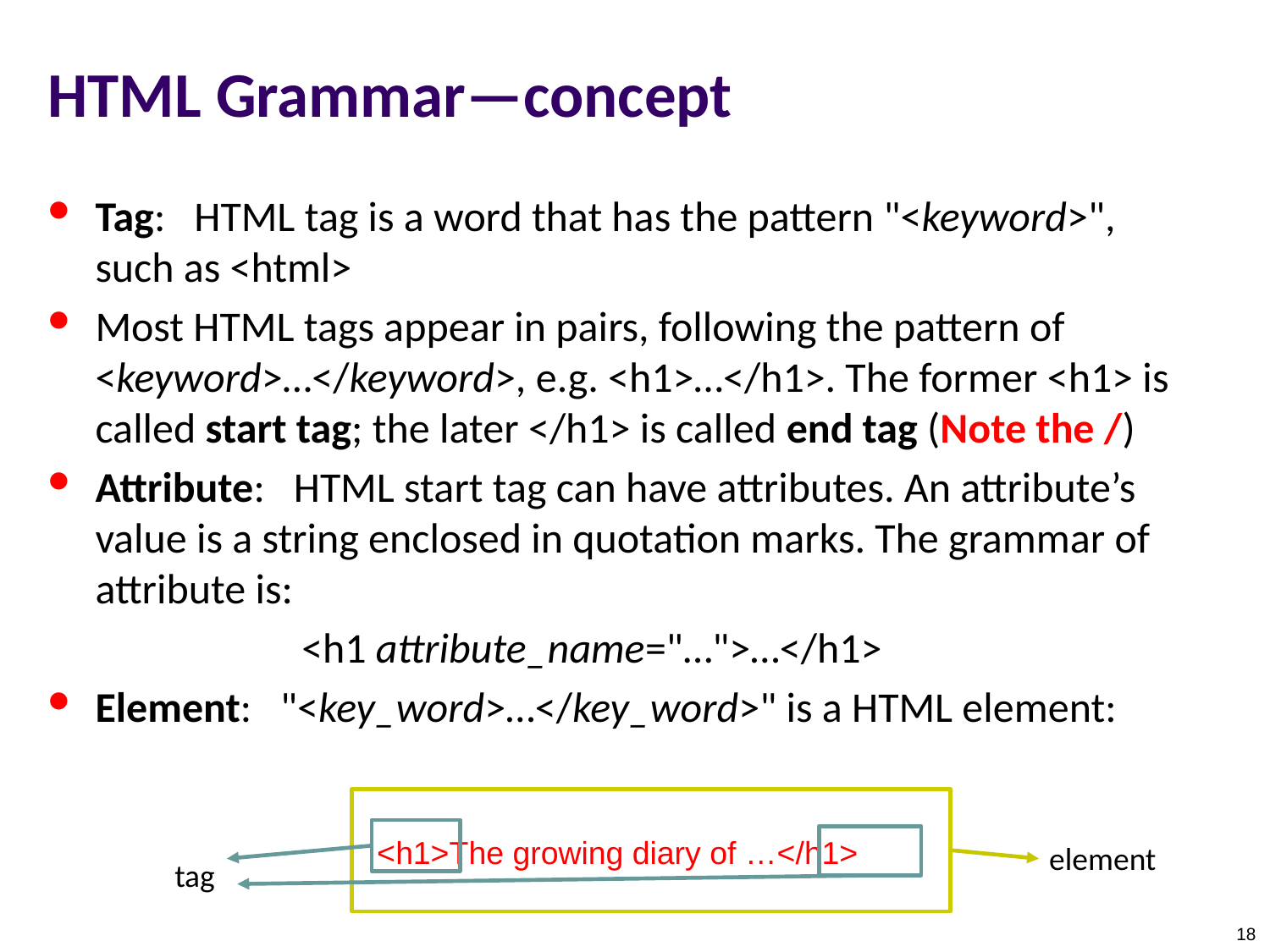

# HTML Grammar—concept
Tag:   HTML tag is a word that has the pattern "<keyword>", such as <html>
Most HTML tags appear in pairs, following the pattern of  <keyword>…</keyword>, e.g. <h1>…</h1>. The former <h1> is called start tag; the later </h1> is called end tag (Note the /)
Attribute:   HTML start tag can have attributes. An attribute’s value is a string enclosed in quotation marks. The grammar of attribute is:
  		<h1 attribute_name="…">…</h1>
Element:   "<key_word>…</key_word>" is a HTML element:

<h1>The growing diary of …</h1>

element
tag
18